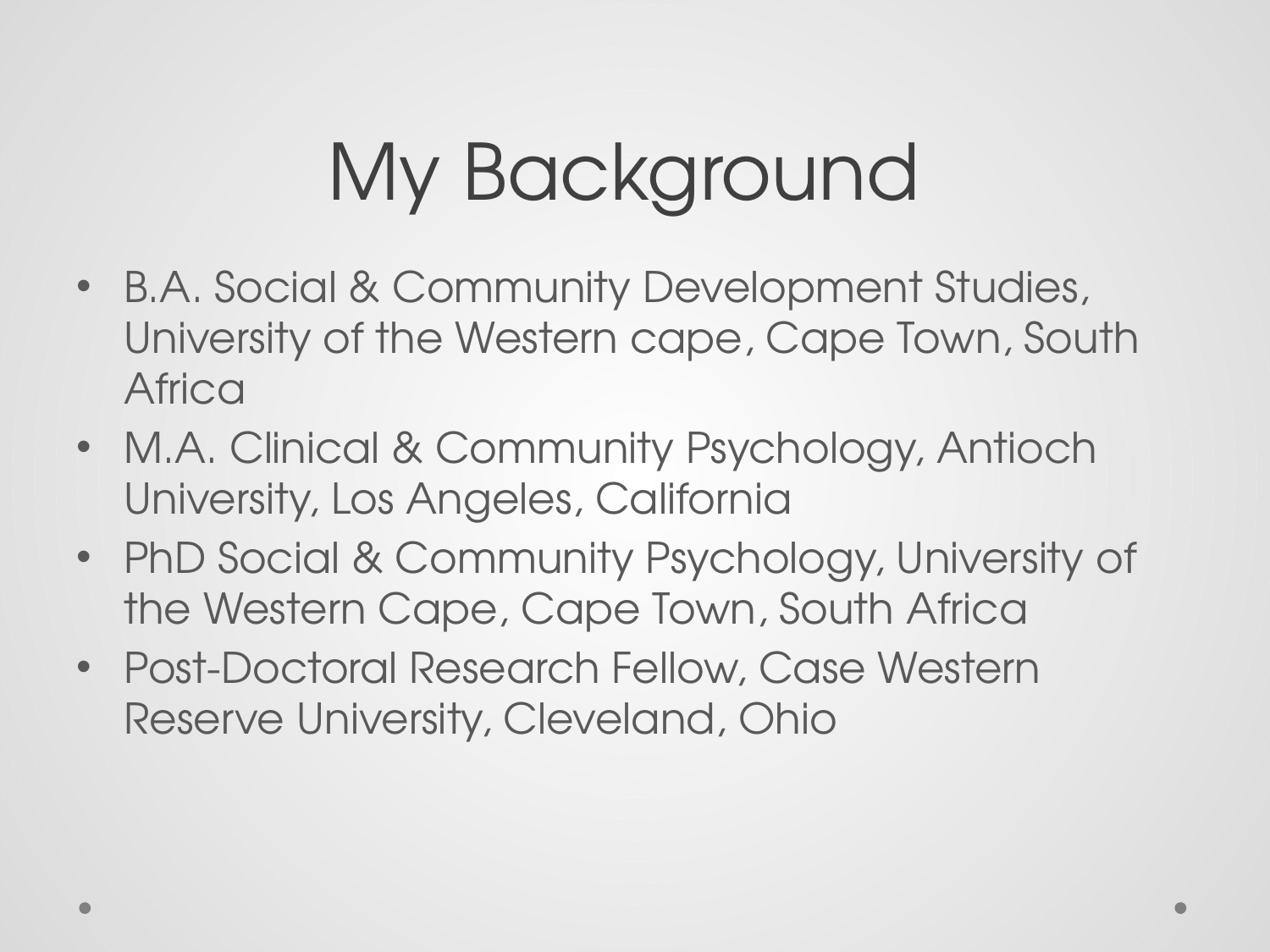

# My Background
B.A. Social & Community Development Studies, University of the Western cape, Cape Town, South Africa
M.A. Clinical & Community Psychology, Antioch University, Los Angeles, California
PhD Social & Community Psychology, University of the Western Cape, Cape Town, South Africa
Post-Doctoral Research Fellow, Case Western Reserve University, Cleveland, Ohio